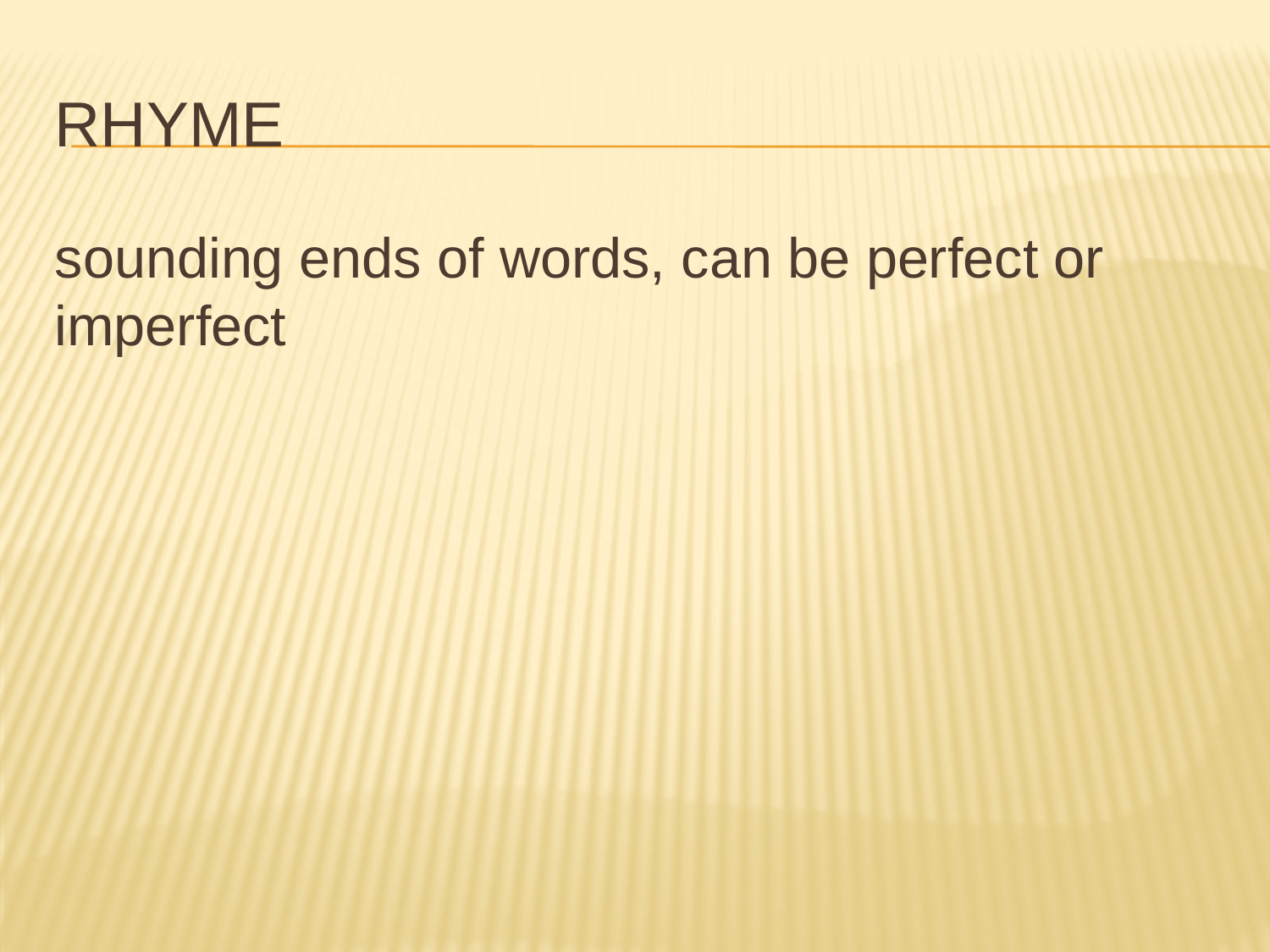

# Rhyme
sounding ends of words, can be perfect or imperfect